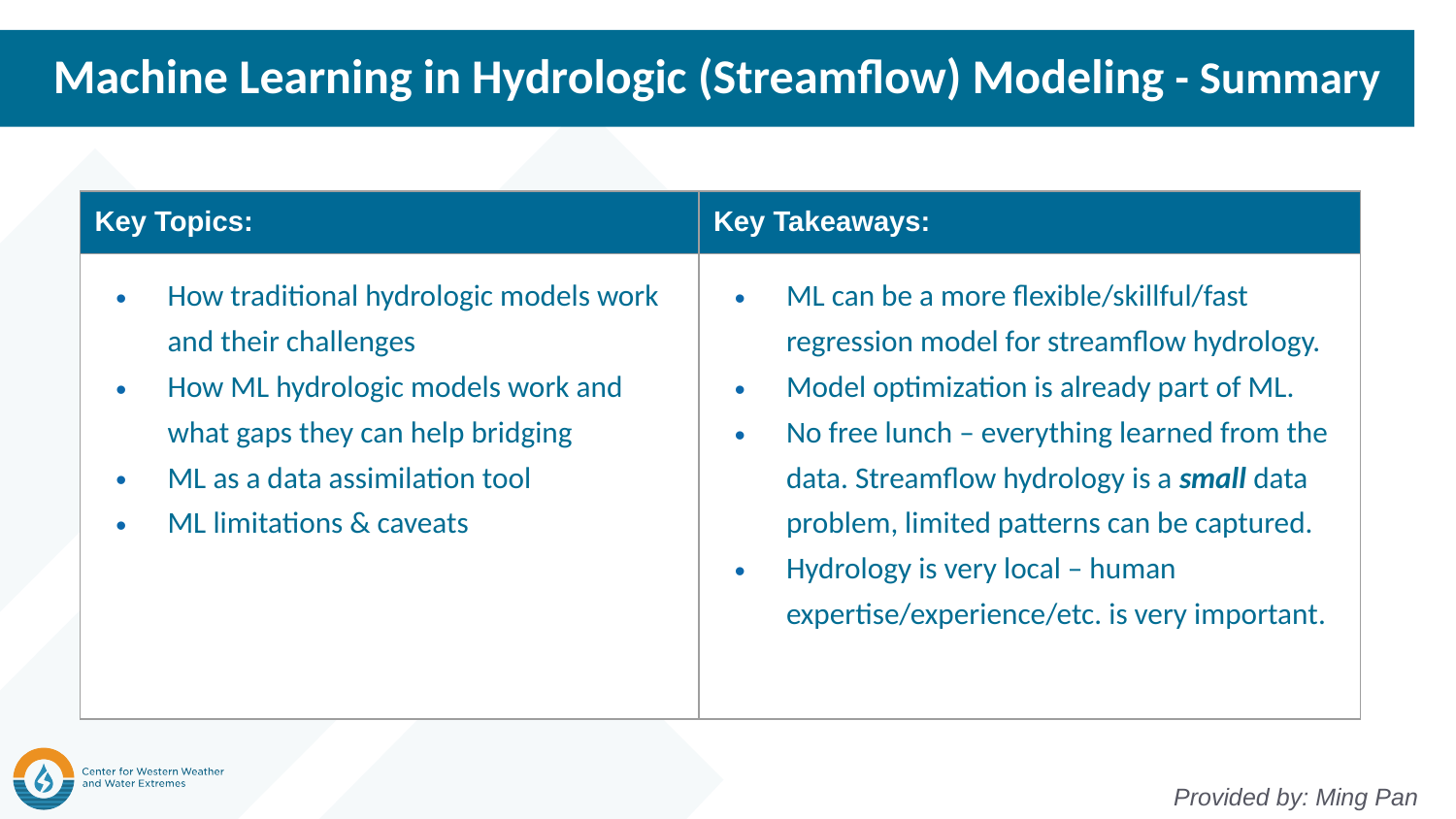

# Machine Learning in Hydrologic (Streamflow) Modeling - Summary
| Key Topics: | Key Takeaways: |
| --- | --- |
| How traditional hydrologic models work and their challenges How ML hydrologic models work and what gaps they can help bridging ML as a data assimilation tool ML limitations & caveats | ML can be a more flexible/skillful/fast regression model for streamflow hydrology. Model optimization is already part of ML. No free lunch – everything learned from the data. Streamflow hydrology is a small data problem, limited patterns can be captured. Hydrology is very local – human expertise/experience/etc. is very important. |
Provided by: Ming Pan